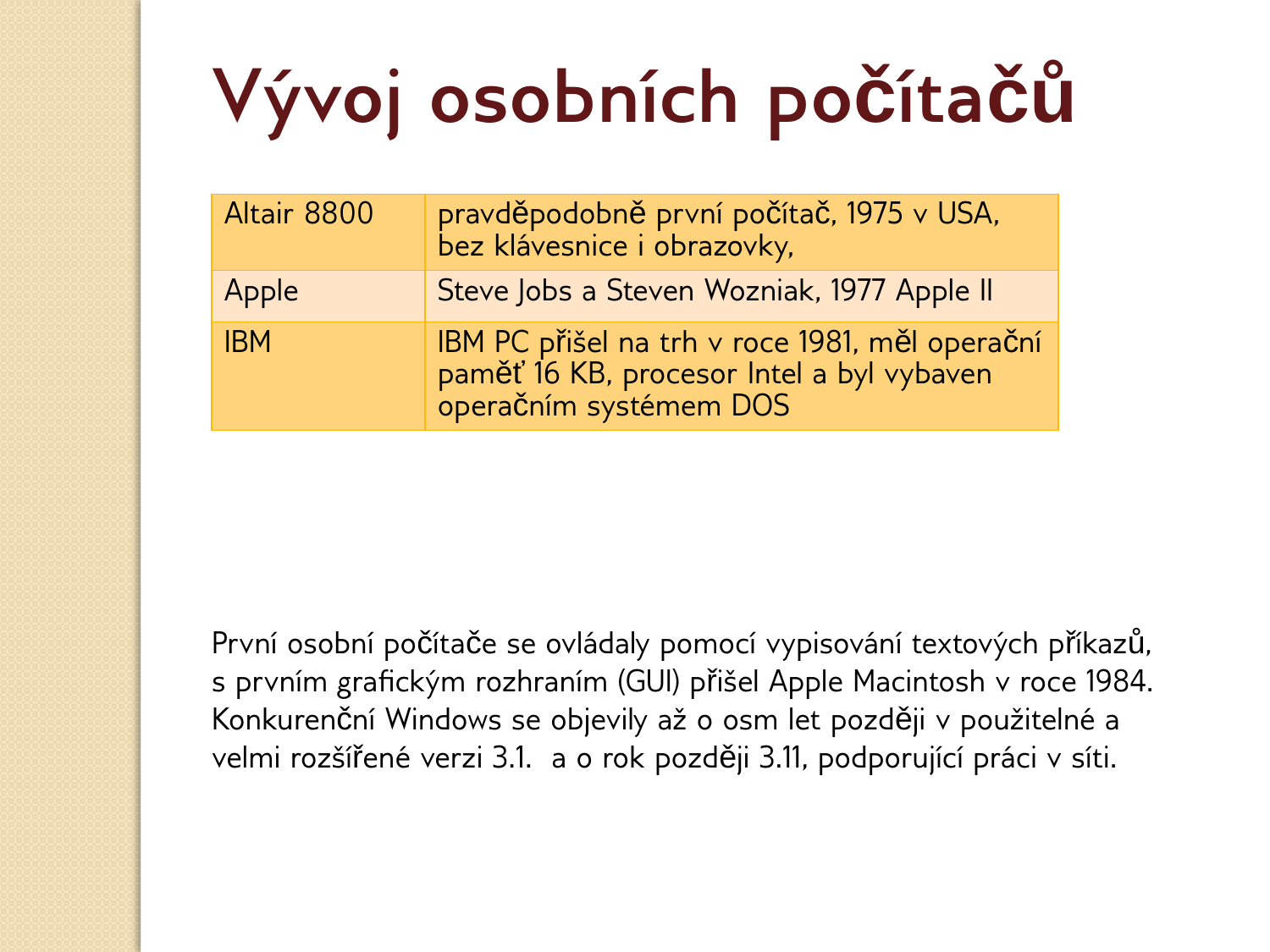

Vývoj osobních počítačů
| Altair 8800 | pravděpodobně první počítač, 1975 v USA, bez klávesnice i obrazovky, |
| --- | --- |
| Apple | Steve Jobs a Steven Wozniak, 1977 Apple II |
| IBM | IBM PC přišel na trh v roce 1981, měl operační paměť 16 KB, procesor Intel a byl vybaven operačním systémem DOS |
První osobní počítače se ovládaly pomocí vypisování textových příkazů,
s prvním grafickým rozhraním (GUI) přišel Apple Macintosh v roce 1984.  Konkurenční Windows se objevily až o osm let později v použitelné a velmi rozšířené verzi 3.1.  a o rok později 3.11, podporující práci v síti.